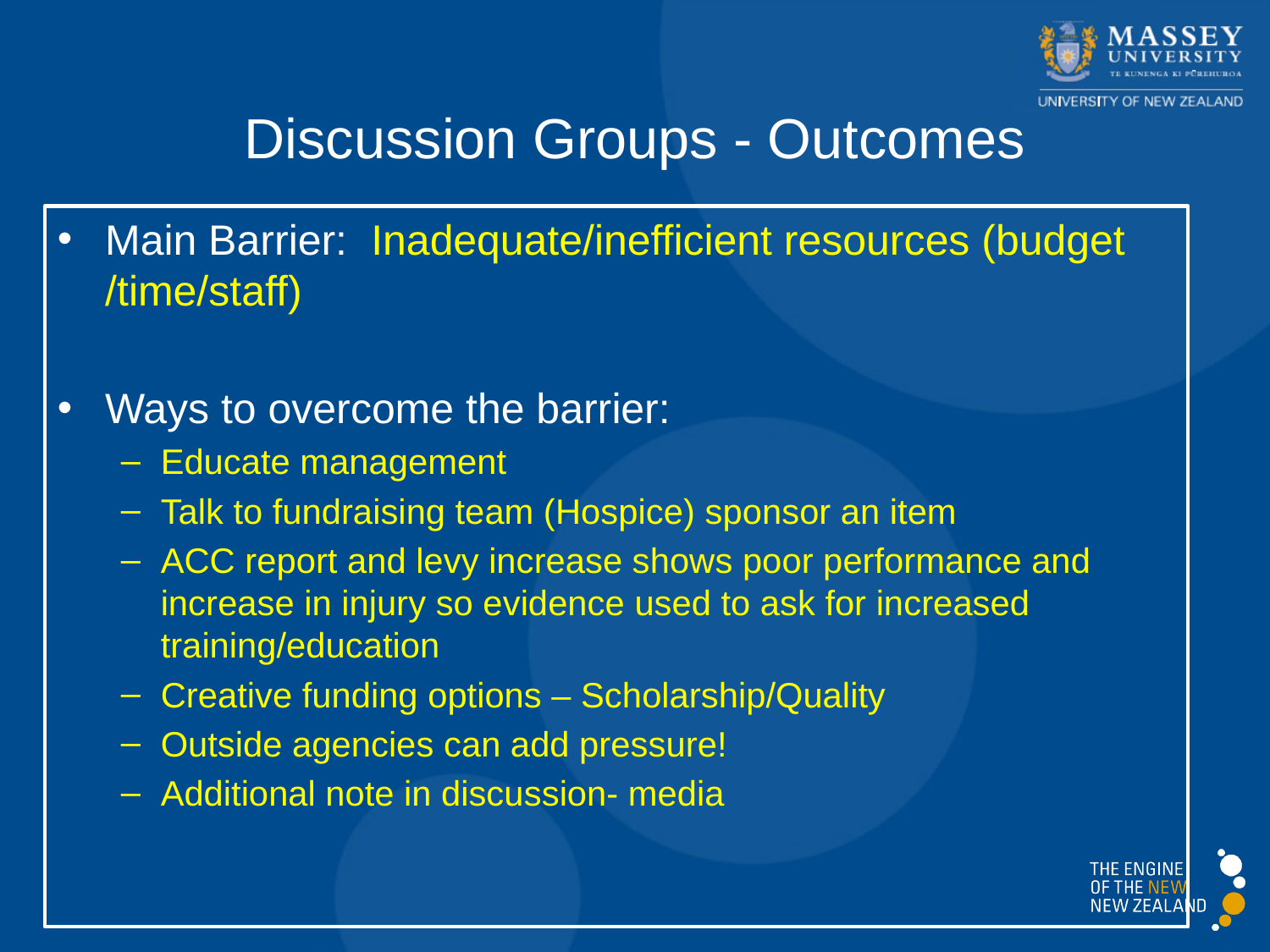

Discussion Groups - Outcomes
Main Barrier:  Inadequate/inefficient resources (budget /time/staff)

Ways to overcome the barrier:
Educate management
Talk to fundraising team (Hospice) sponsor an item
ACC report and levy increase shows poor performance and increase in injury so evidence used to ask for increased training/education
Creative funding options – Scholarship/Quality
Outside agencies can add pressure!
Additional note in discussion- media